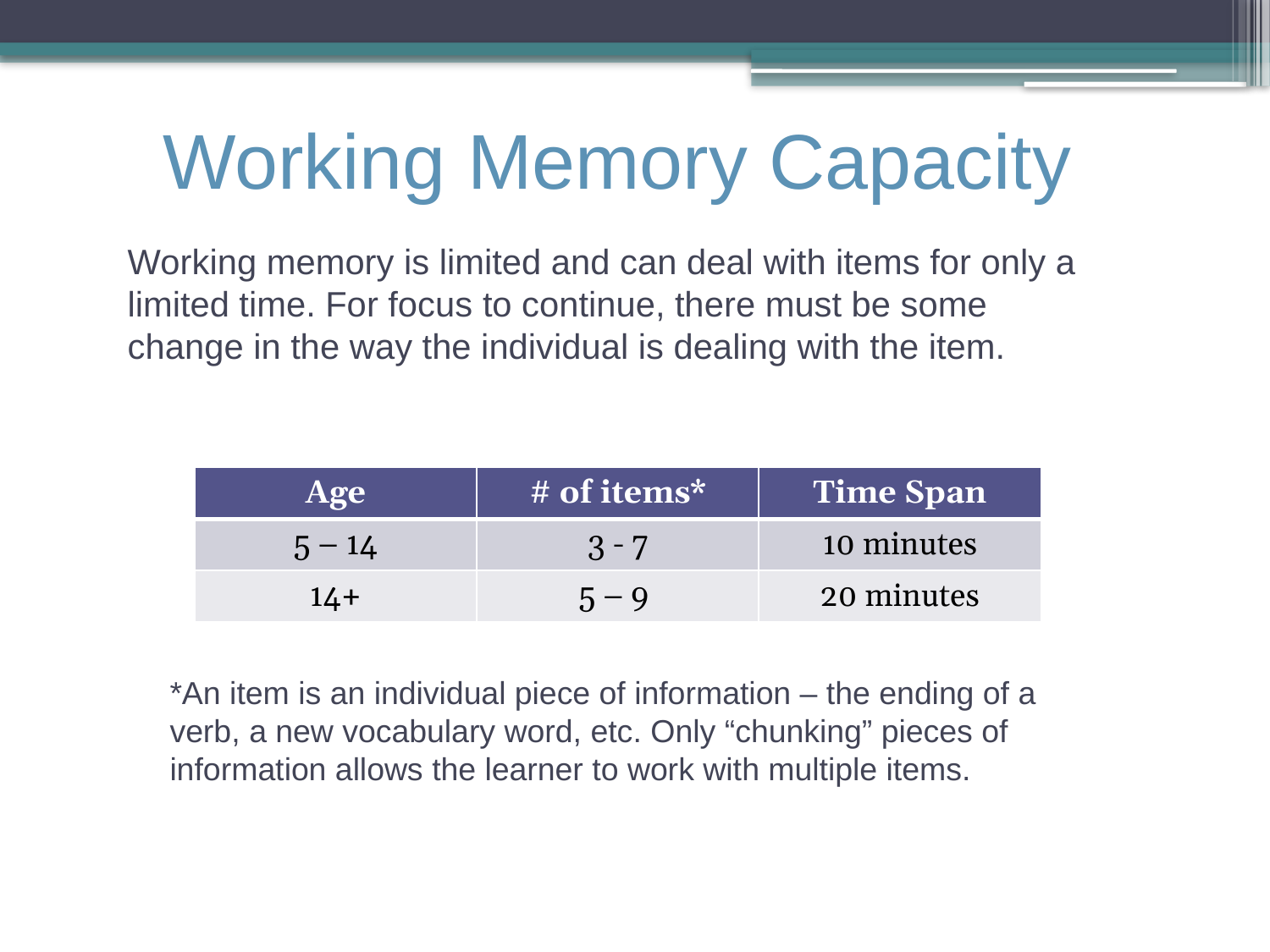

Working Memory Capacity
Working memory is limited and can deal with items for only a
limited time. For focus to continue, there must be some
change in the way the individual is dealing with the item.

| Age | # of items\* | Time Span |
| --- | --- | --- |
| 5 – 14 | 3 - 7 | 10 minutes |
| 14+ | 5 – 9 | 20 minutes |
*An item is an individual piece of information – the ending of a verb, a new vocabulary word, etc. Only “chunking” pieces of information allows the learner to work with multiple items.